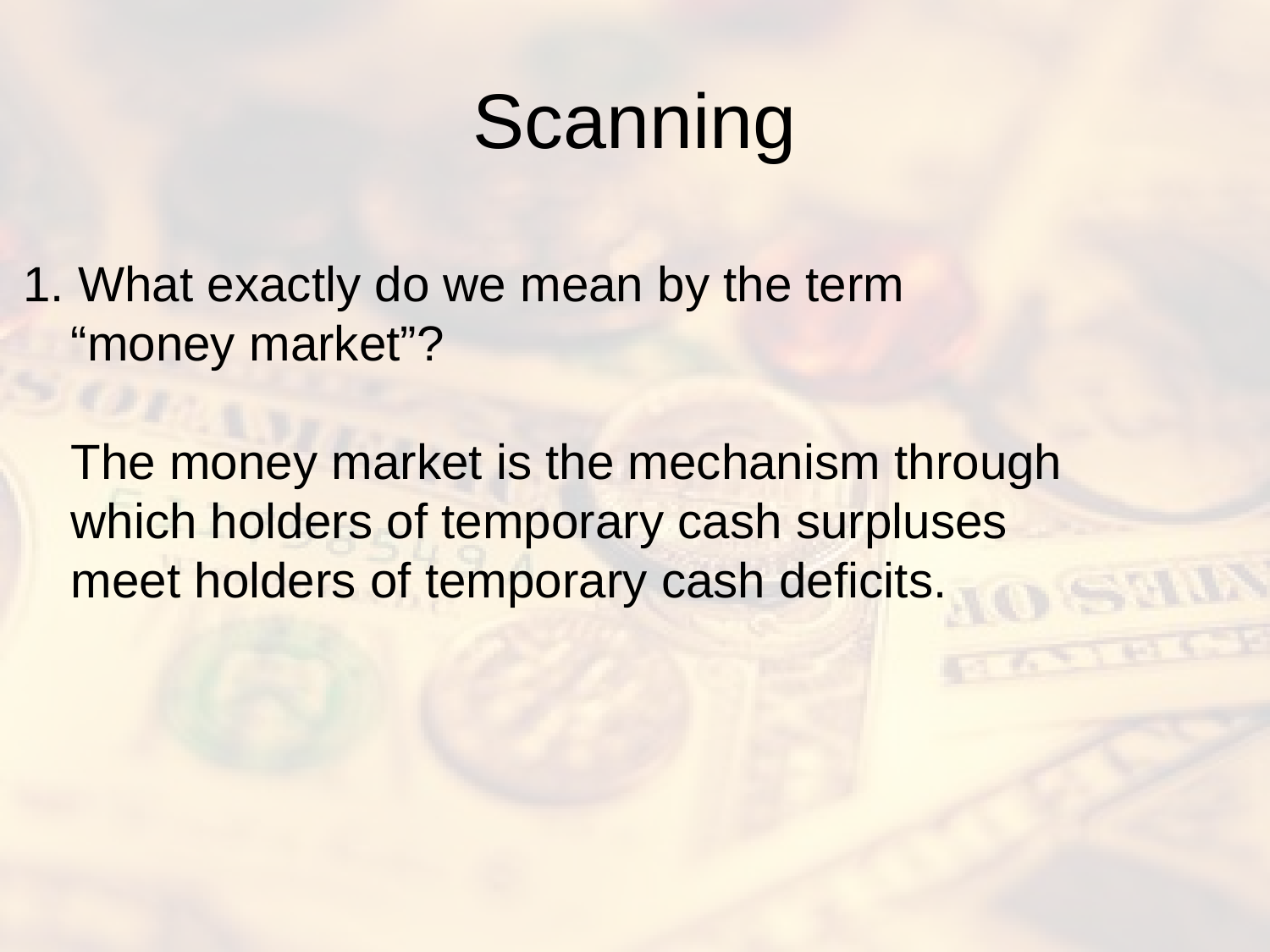

# Scanning
1. What exactly do we mean by the term “money market”?
The money market is the mechanism through which holders of temporary cash surpluses meet holders of temporary cash deficits.